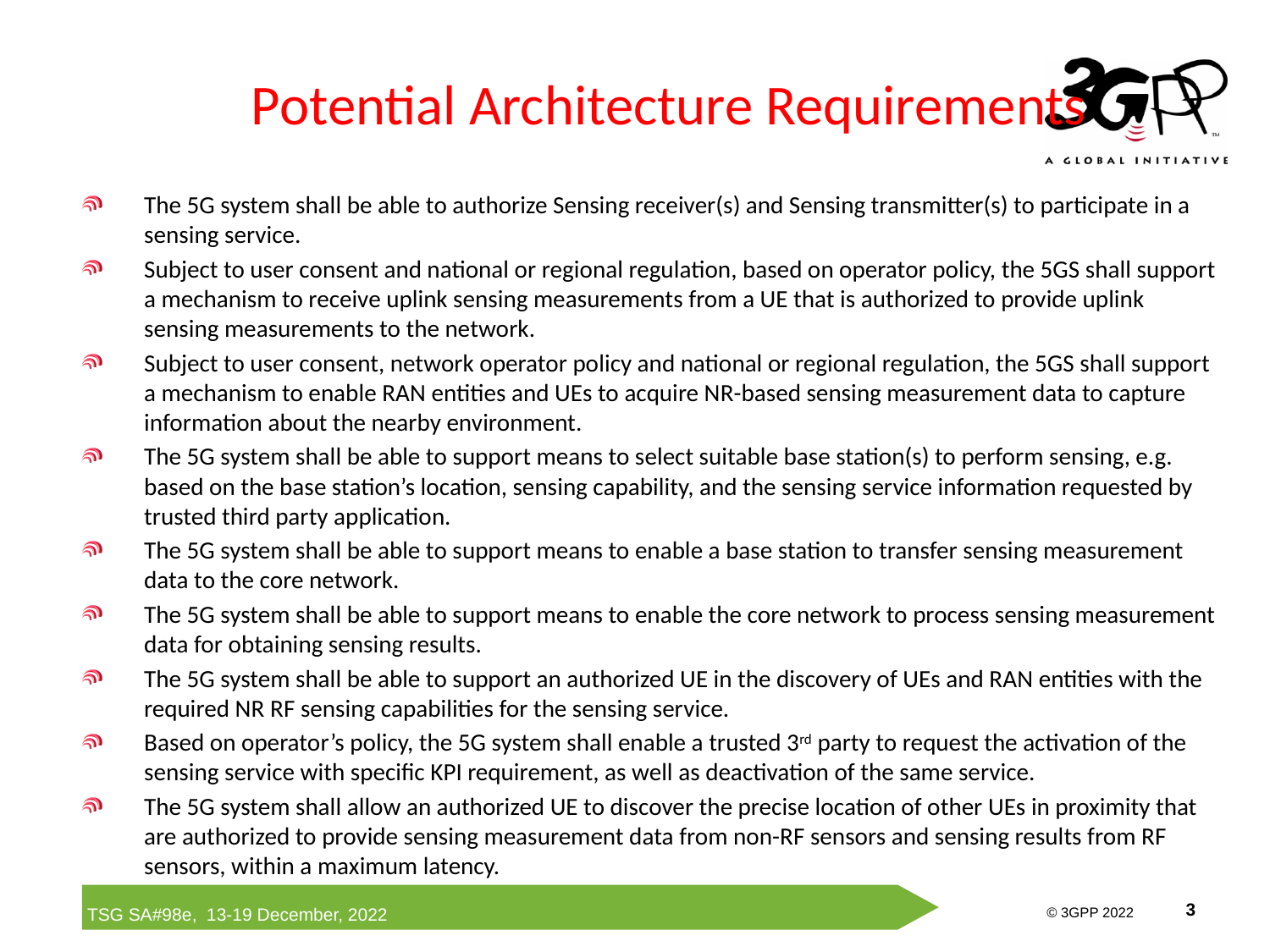

# Potential Architecture Requirements
The 5G system shall be able to authorize Sensing receiver(s) and Sensing transmitter(s) to participate in a sensing service.
Subject to user consent and national or regional regulation, based on operator policy, the 5GS shall support a mechanism to receive uplink sensing measurements from a UE that is authorized to provide uplink sensing measurements to the network.
Subject to user consent, network operator policy and national or regional regulation, the 5GS shall support a mechanism to enable RAN entities and UEs to acquire NR-based sensing measurement data to capture information about the nearby environment.
The 5G system shall be able to support means to select suitable base station(s) to perform sensing, e.g. based on the base station’s location, sensing capability, and the sensing service information requested by trusted third party application.
The 5G system shall be able to support means to enable a base station to transfer sensing measurement data to the core network.
The 5G system shall be able to support means to enable the core network to process sensing measurement data for obtaining sensing results.
The 5G system shall be able to support an authorized UE in the discovery of UEs and RAN entities with the required NR RF sensing capabilities for the sensing service.
Based on operator’s policy, the 5G system shall enable a trusted 3rd party to request the activation of the sensing service with specific KPI requirement, as well as deactivation of the same service.
The 5G system shall allow an authorized UE to discover the precise location of other UEs in proximity that are authorized to provide sensing measurement data from non-RF sensors and sensing results from RF sensors, within a maximum latency.